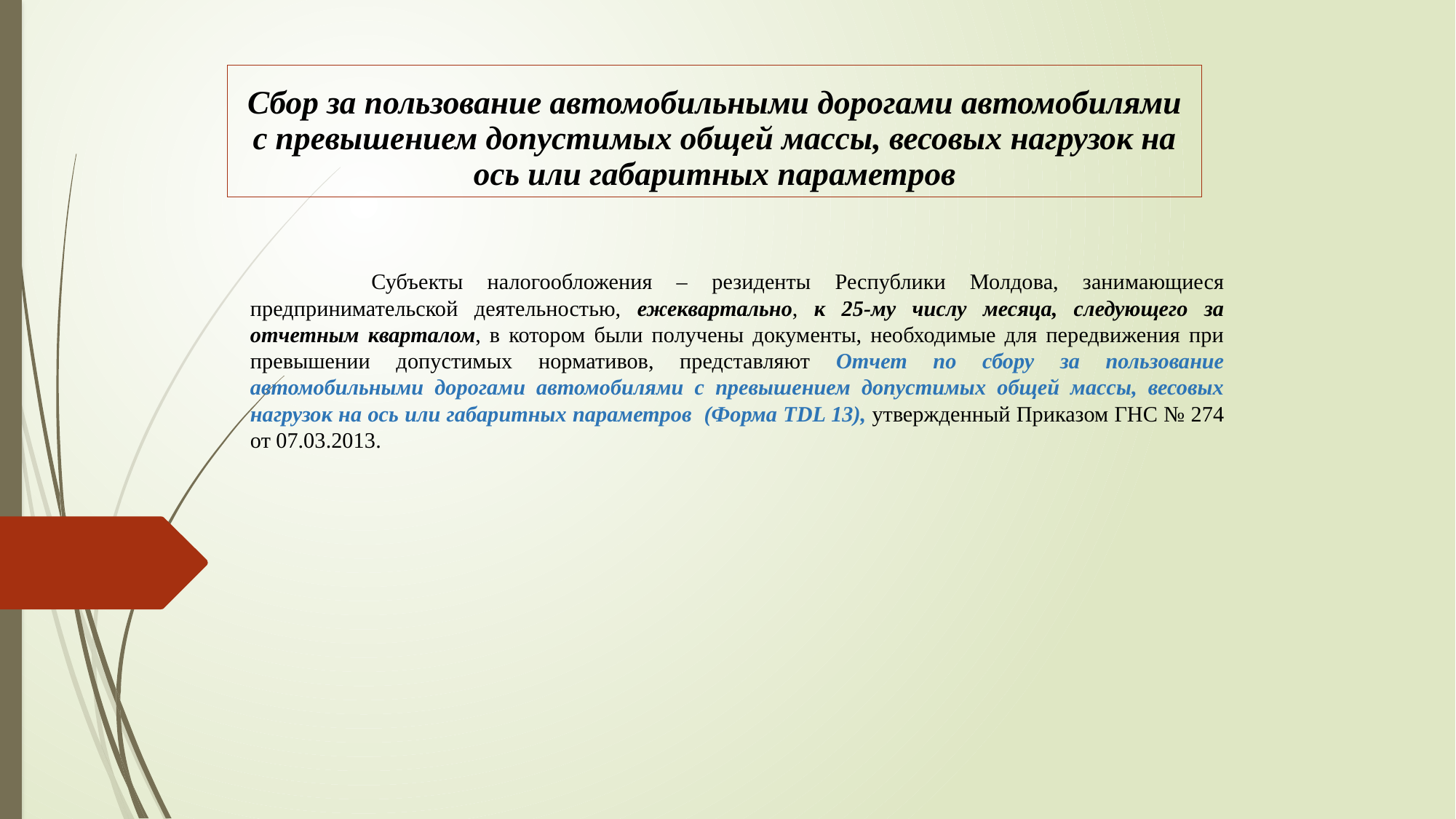

Сбор за пользование автомобильными дорогами автомобилями с превышением допустимых общей массы, весовых нагрузок на ось или габаритных параметров

     Субъекты налогообложения – резиденты Республики Молдова, занимающиеся предпринимательской деятельностью, ежеквартально, к 25-му числу месяца, следующего за отчетным кварталом, в котором были получены документы, необходимые для передвижения при превышении допустимых нормативов, представляют Отчет по сбору за пользование автомобильными дорогами автомобилями с превышением допустимых общей массы, весовых нагрузок на ось или габаритных параметров  (Форма TDL 13), утвержденный Приказом ГНС № 274 от 07.03.2013.